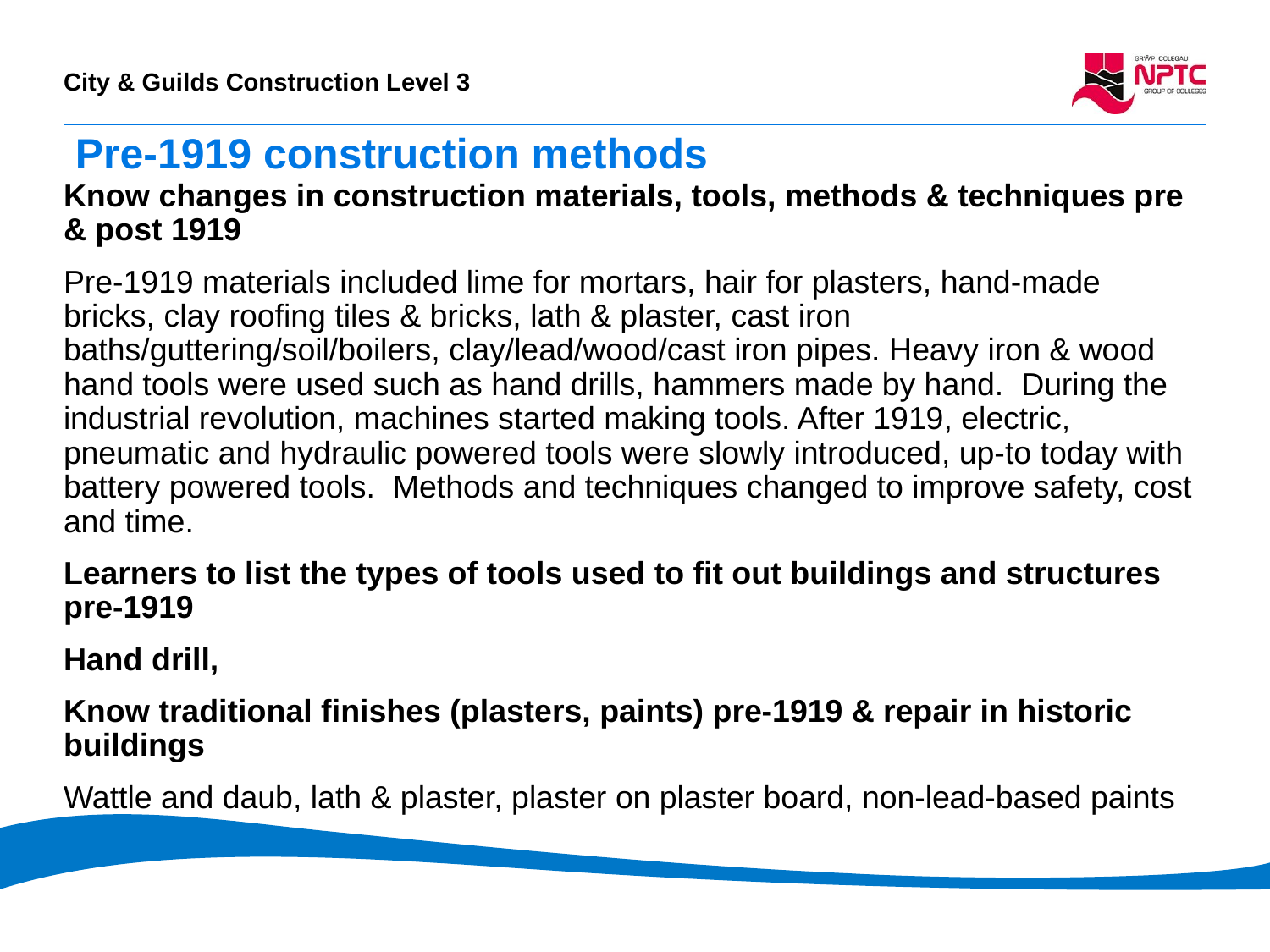

# Pre-1919 construction methods
Know changes in construction materials, tools, methods & techniques pre & post 1919
Pre-1919 materials included lime for mortars, hair for plasters, hand-made bricks, clay roofing tiles & bricks, lath & plaster, cast iron baths/guttering/soil/boilers, clay/lead/wood/cast iron pipes. Heavy iron & wood hand tools were used such as hand drills, hammers made by hand.  During the industrial revolution, machines started making tools. After 1919, electric, pneumatic and hydraulic powered tools were slowly introduced, up-to today with battery powered tools.  Methods and techniques changed to improve safety, cost and time.
Learners to list the types of tools used to fit out buildings and structures pre-1919
Hand drill,
Know traditional finishes (plasters, paints) pre-1919 & repair in historic buildings
Wattle and daub, lath & plaster, plaster on plaster board, non-lead-based paints